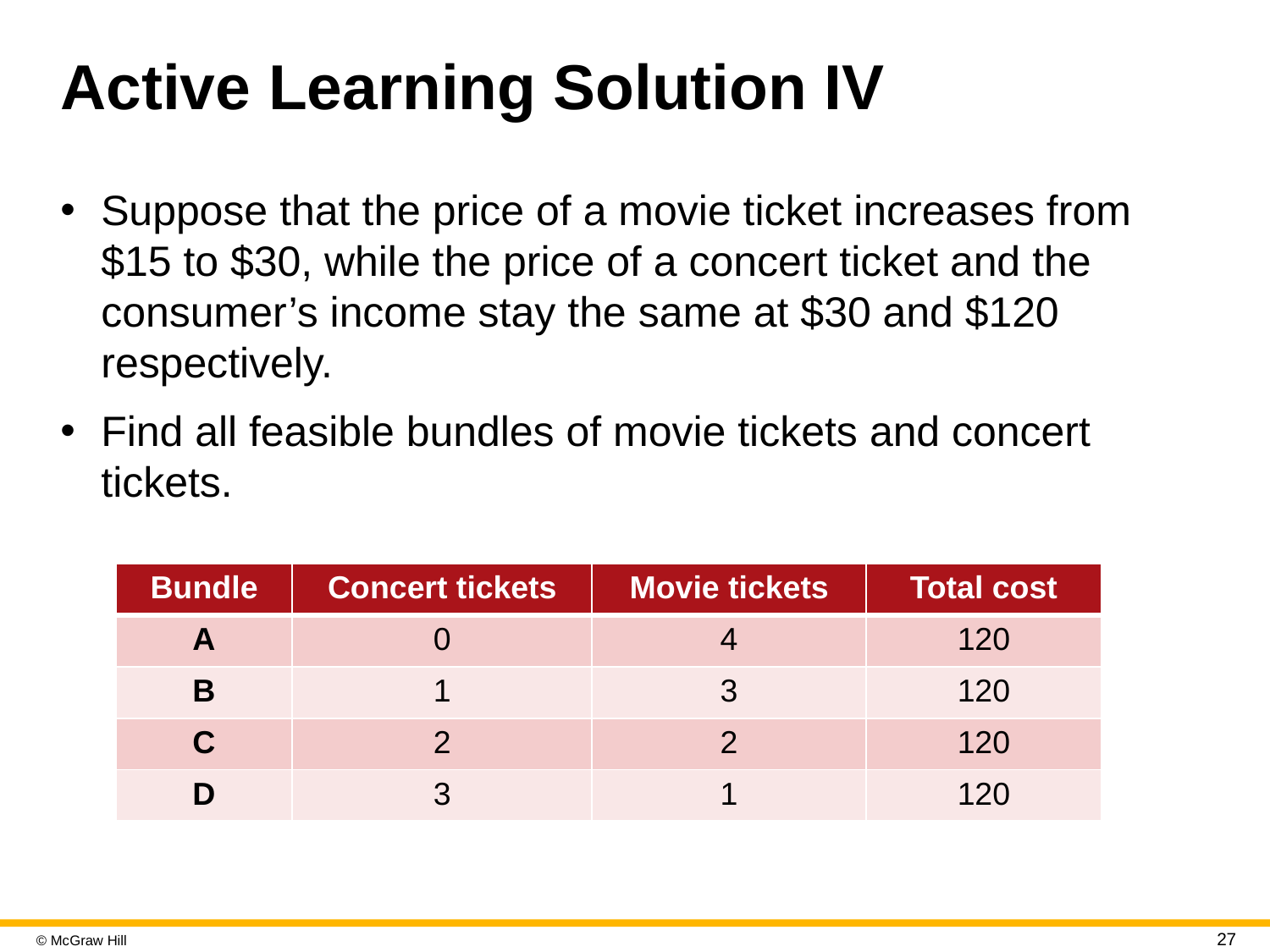

# Active Learning Solution IV
Suppose that the price of a movie ticket increases from $15 to $30, while the price of a concert ticket and the consumer’s income stay the same at $30 and $120 respectively.
Find all feasible bundles of movie tickets and concert tickets.
| Bundle | Concert tickets | Movie tickets | Total cost |
| --- | --- | --- | --- |
| A | 0 | 4 | 120 |
| B | 1 | 3 | 120 |
| C | 2 | 2 | 120 |
| D | 3 | 1 | 120 |